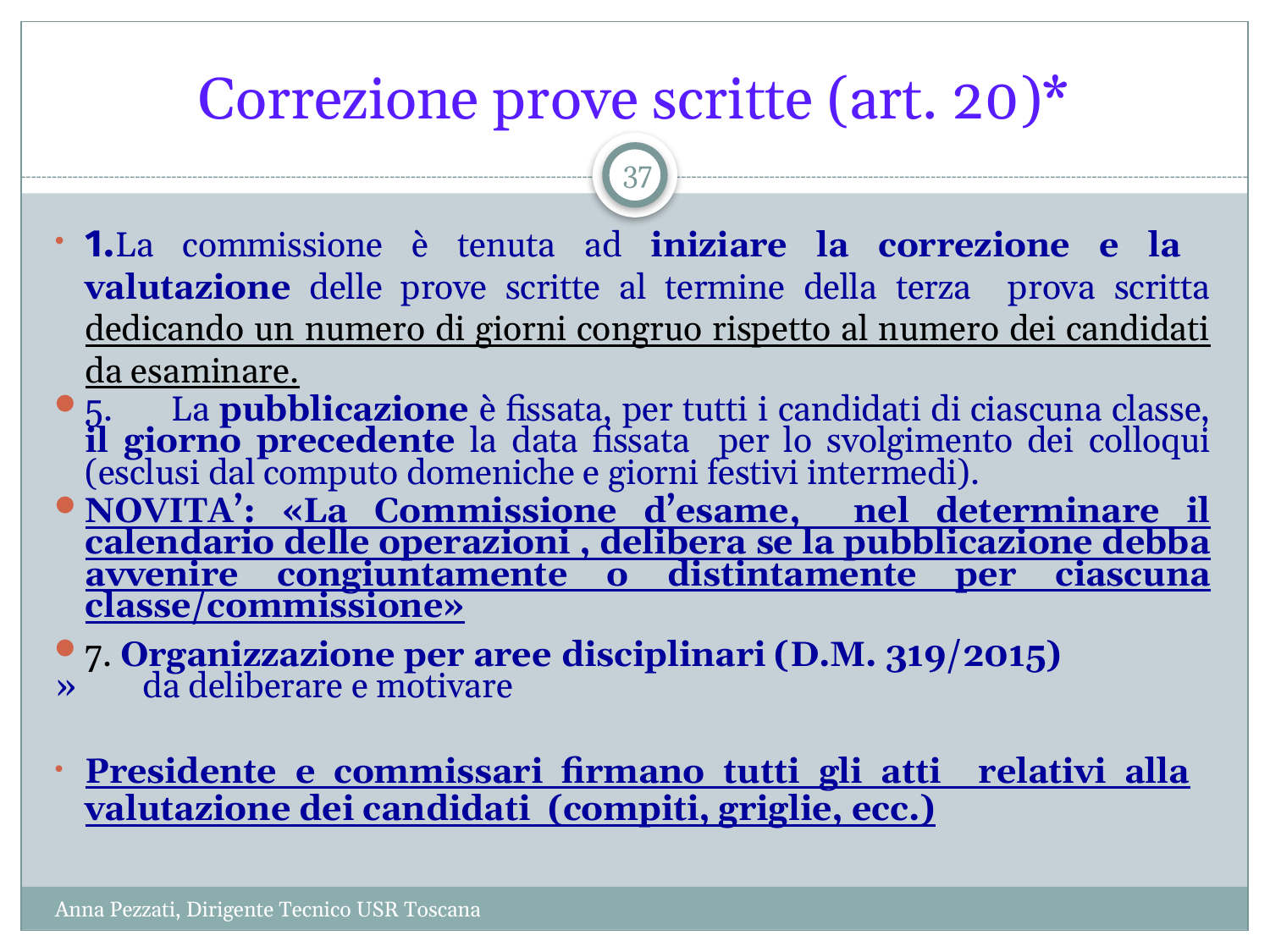

# Correzione prove scritte (art. 20)*
37
1.La commissione è tenuta ad iniziare la correzione e la  valutazione delle prove scritte al termine della terza  prova scritta dedicando un numero di giorni congruo rispetto al numero dei candidati da esaminare.
5.	La pubblicazione è fissata, per tutti i candidati di ciascuna classe, il giorno precedente la data fissata  per lo svolgimento dei colloqui (esclusi dal computo domeniche e giorni festivi intermedi).
NOVITA’: «La Commissione d’esame,  nel determinare il calendario delle operazioni , delibera se la pubblicazione debba avvenire congiuntamente o distintamente per ciascuna classe/commissione»
7. Organizzazione per aree disciplinari (D.M. 319/2015)
»	da deliberare e motivare

Presidente e commissari firmano tutti gli atti  relativi alla valutazione dei candidati  (compiti, griglie, ecc.)

Anna Pezzati, Dirigente Tecnico USR Toscana